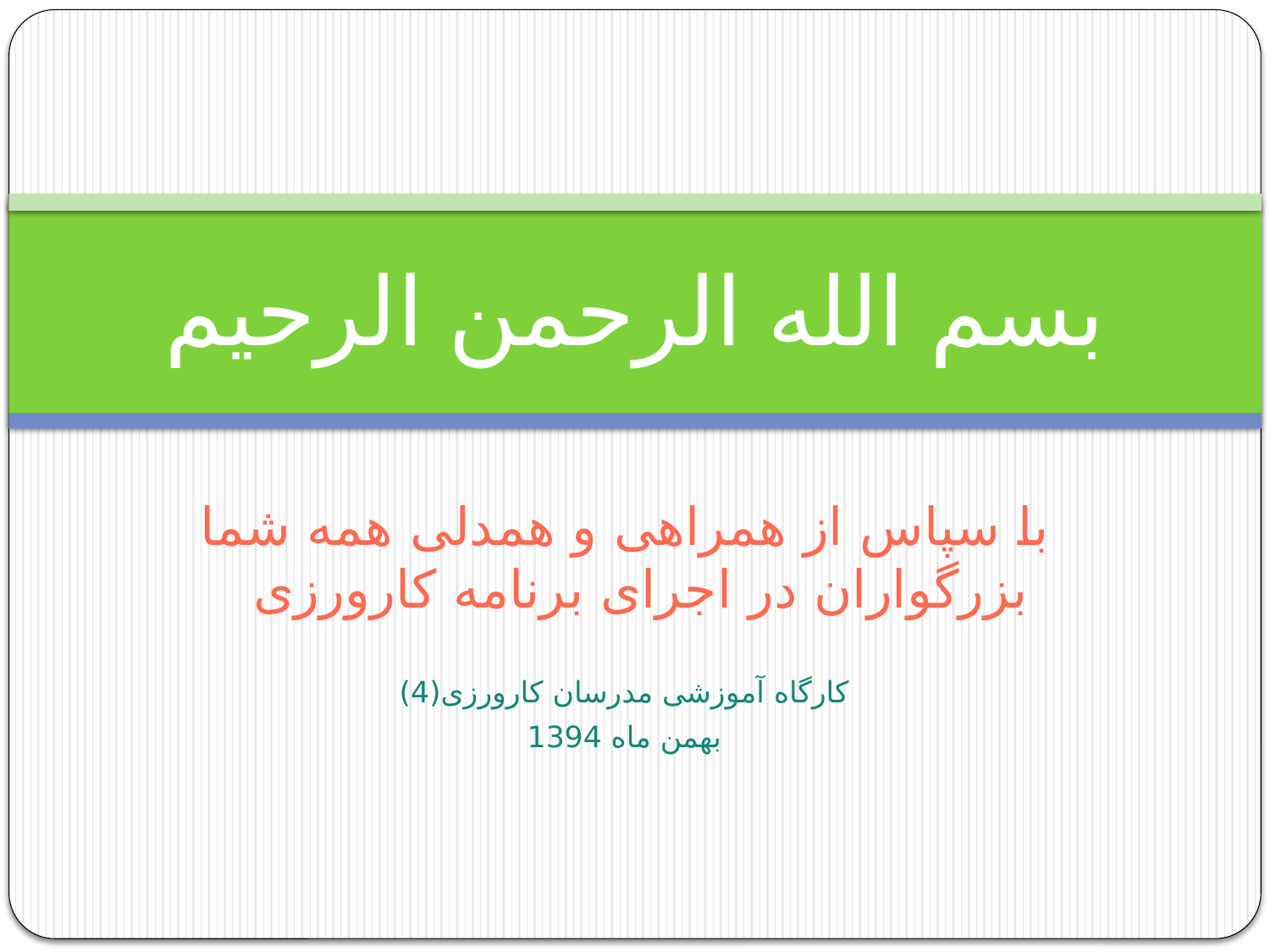

# بسم الله الرحمن الرحیم
با سپاس از همراهی و همدلی همه شما بزرگواران در اجرای برنامه کارورزی

کارگاه آموزشی مدرسان کارورزی(4)
بهمن ماه 1394